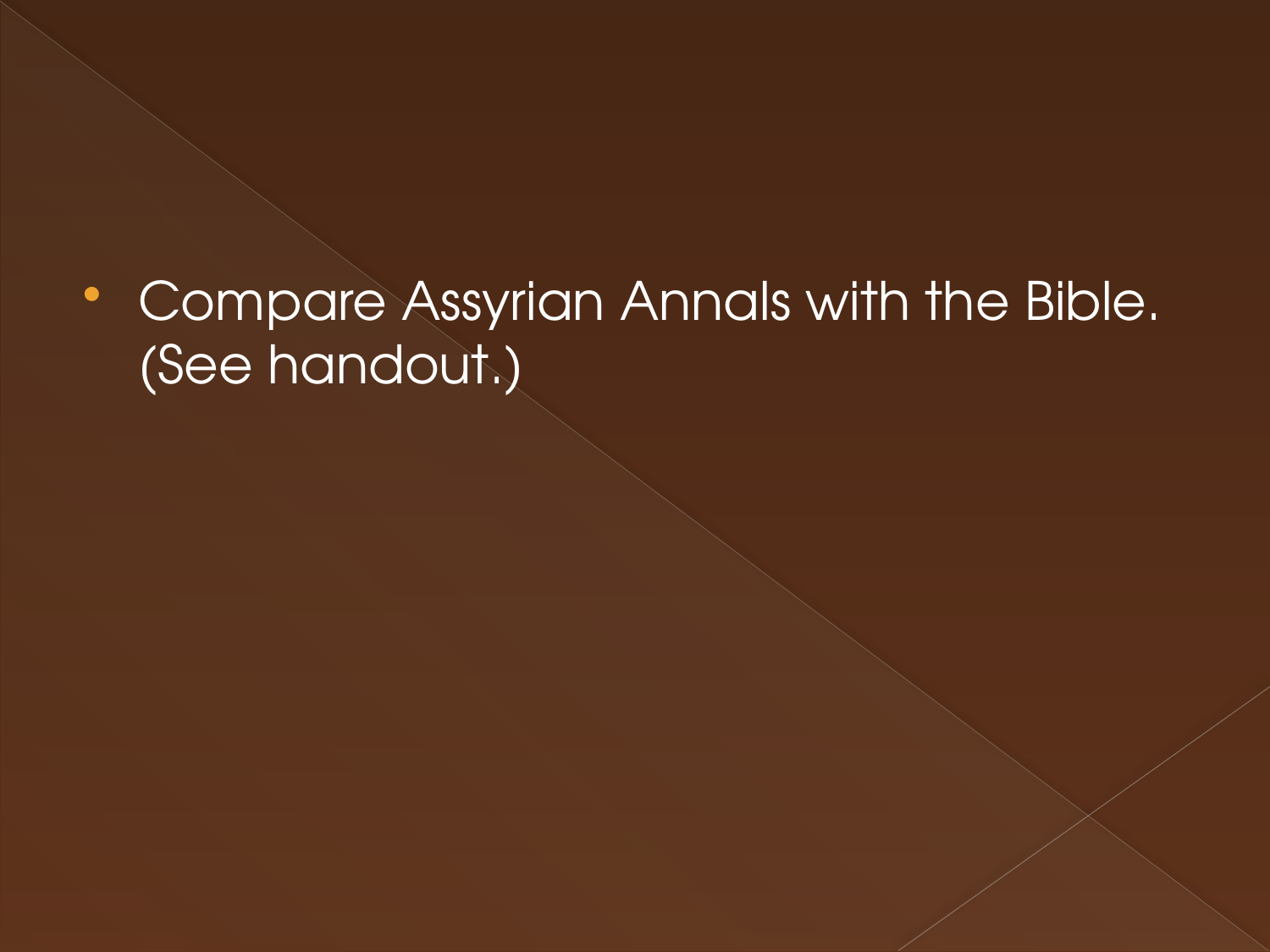

#
Compare Assyrian Annals with the Bible. (See handout.)